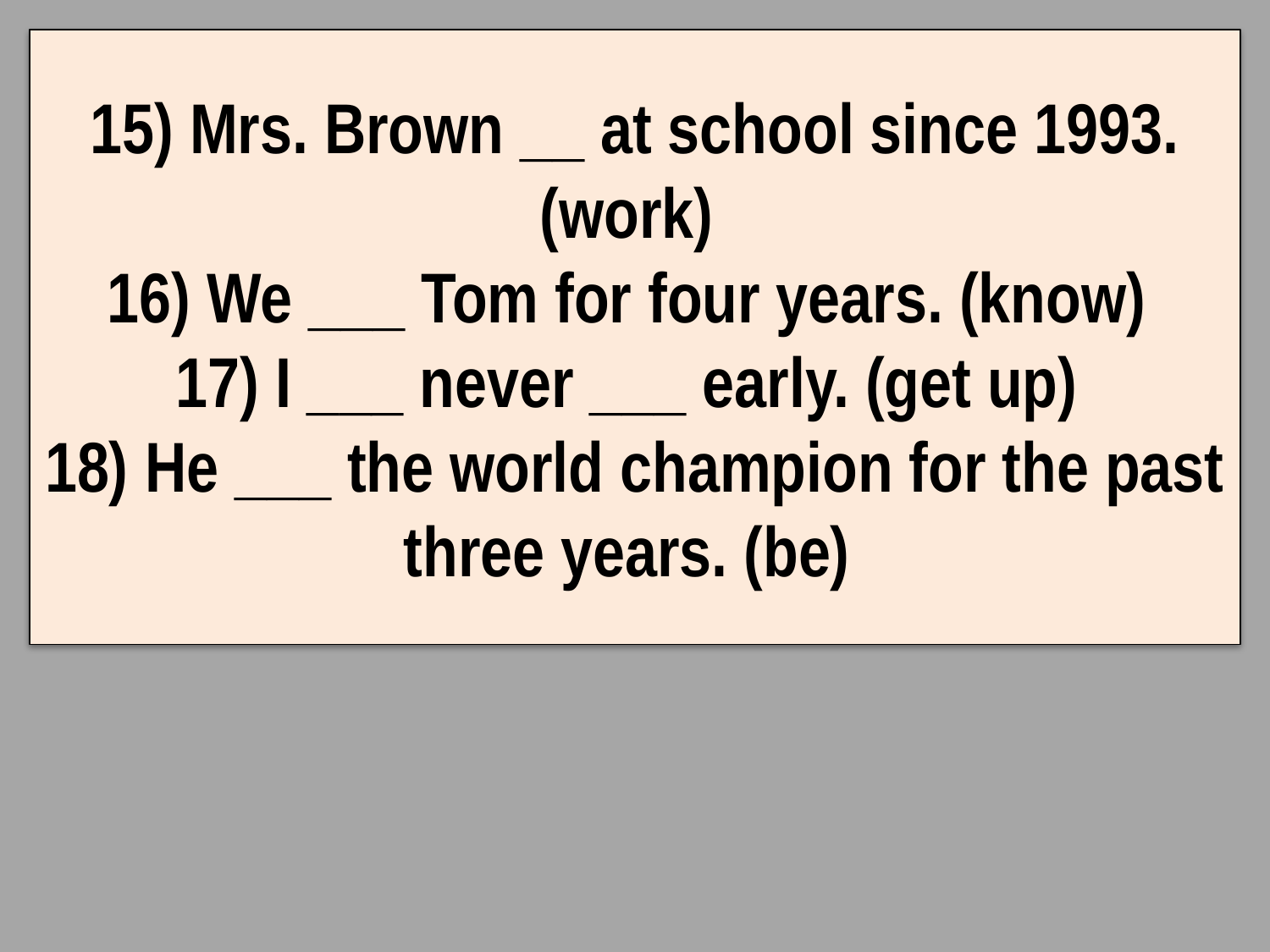

# 15) Mrs. Brown __ at school since 1993. (work) 16) We ___ Tom for four years. (know) 17) I ___ never ___ early. (get up) 18) He ___ the world champion for the past three years. (be)